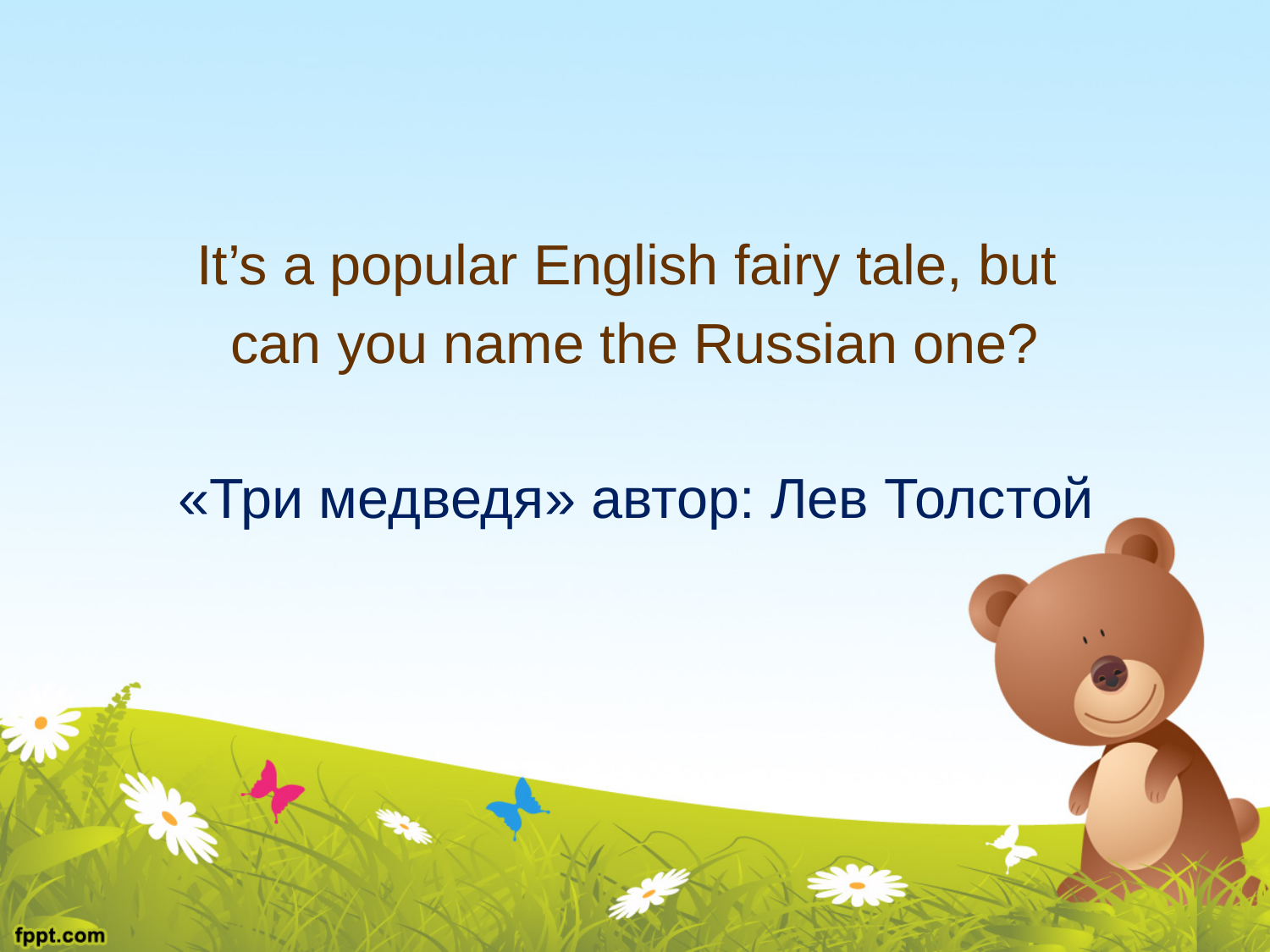

#
It’s a popular English fairy tale, but
can you name the Russian one?

«Три медведя» автор: Лев Толстой